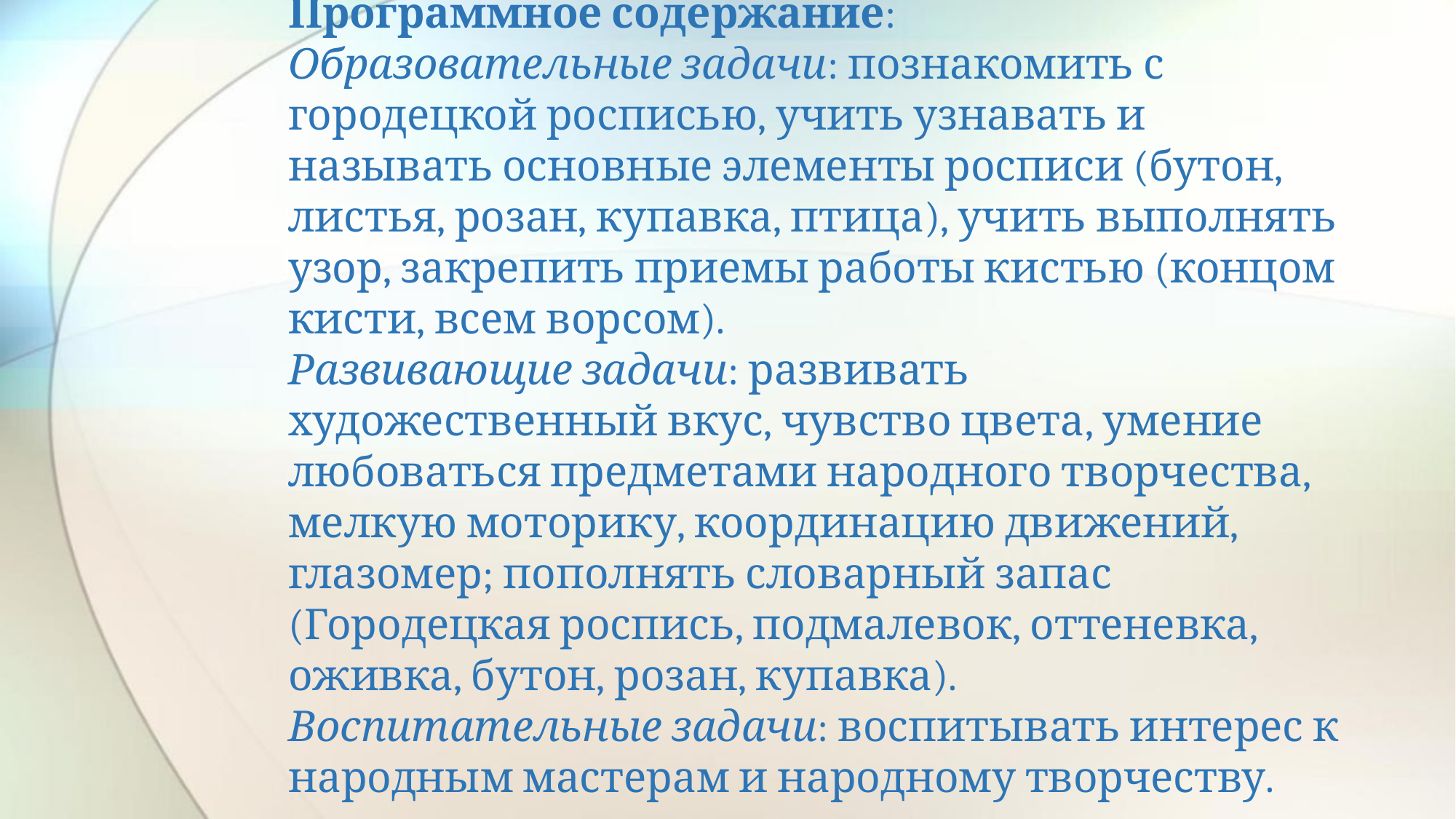

# Программное содержание: Образовательные задачи: познакомить с городецкой росписью, учить узнавать и называть основные элементы росписи (бутон, листья, розан, купавка, птица), учить выполнять узор, закрепить приемы работы кистью (концом кисти, всем ворсом). Развивающие задачи: развивать художественный вкус, чувство цвета, умение любоваться предметами народного творчества, мелкую моторику, координацию движений, глазомер; пополнять словарный запас (Городецкая роспись, подмалевок, оттеневка, оживка, бутон, розан, купавка).  Воспитательные задачи: воспитывать интерес к народным мастерам и народному творчеству.